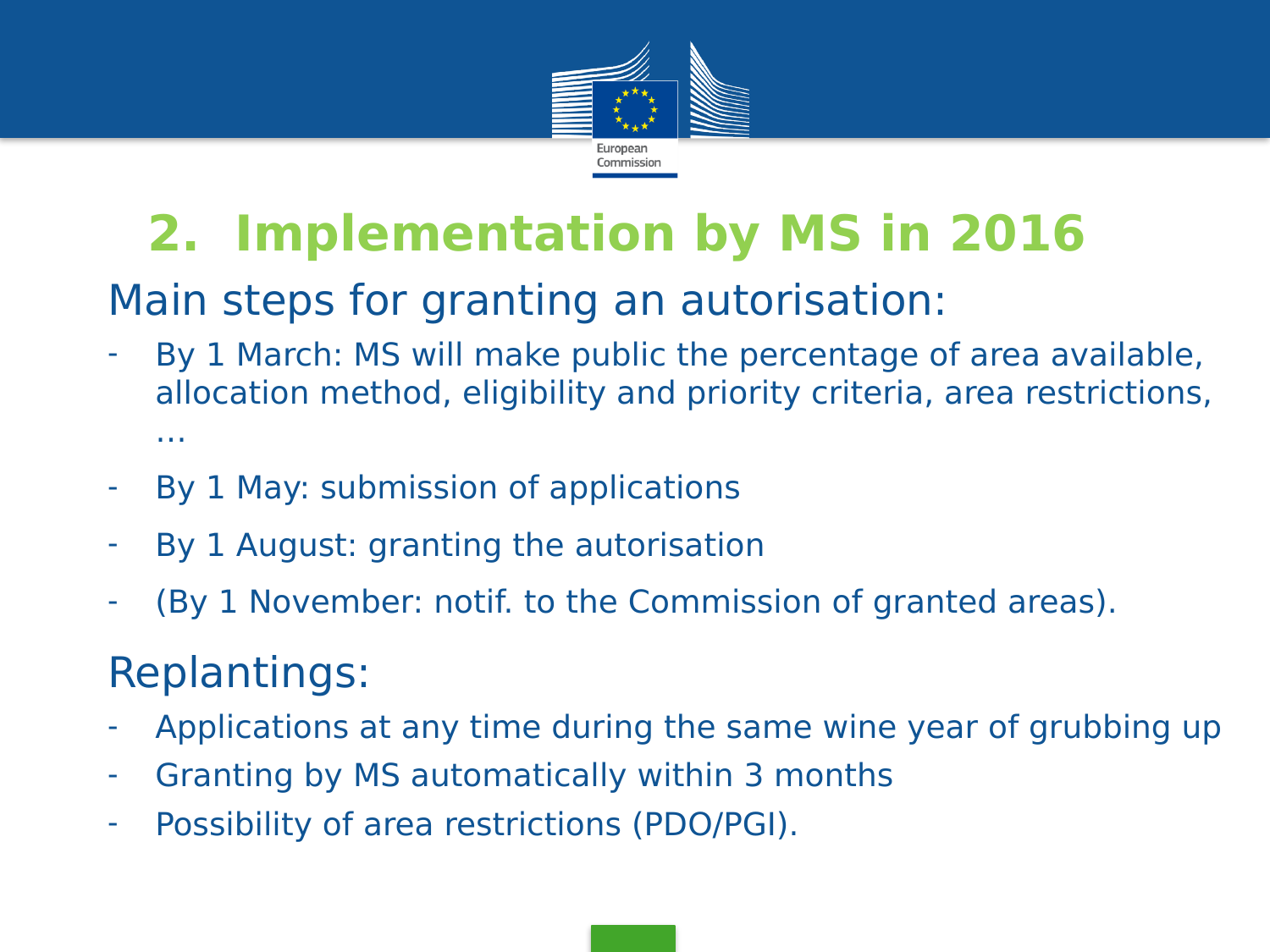

# 2.  Implementation by MS in 2016
Main steps for granting an autorisation:
By 1 March: MS will make public the percentage of area available, allocation method, eligibility and priority criteria, area restrictions, …
By 1 May: submission of applications
By 1 August: granting the autorisation
(By 1 November: notif. to the Commission of granted areas).
Replantings:
Applications at any time during the same wine year of grubbing up
Granting by MS automatically within 3 months
Possibility of area restrictions (PDO/PGI).